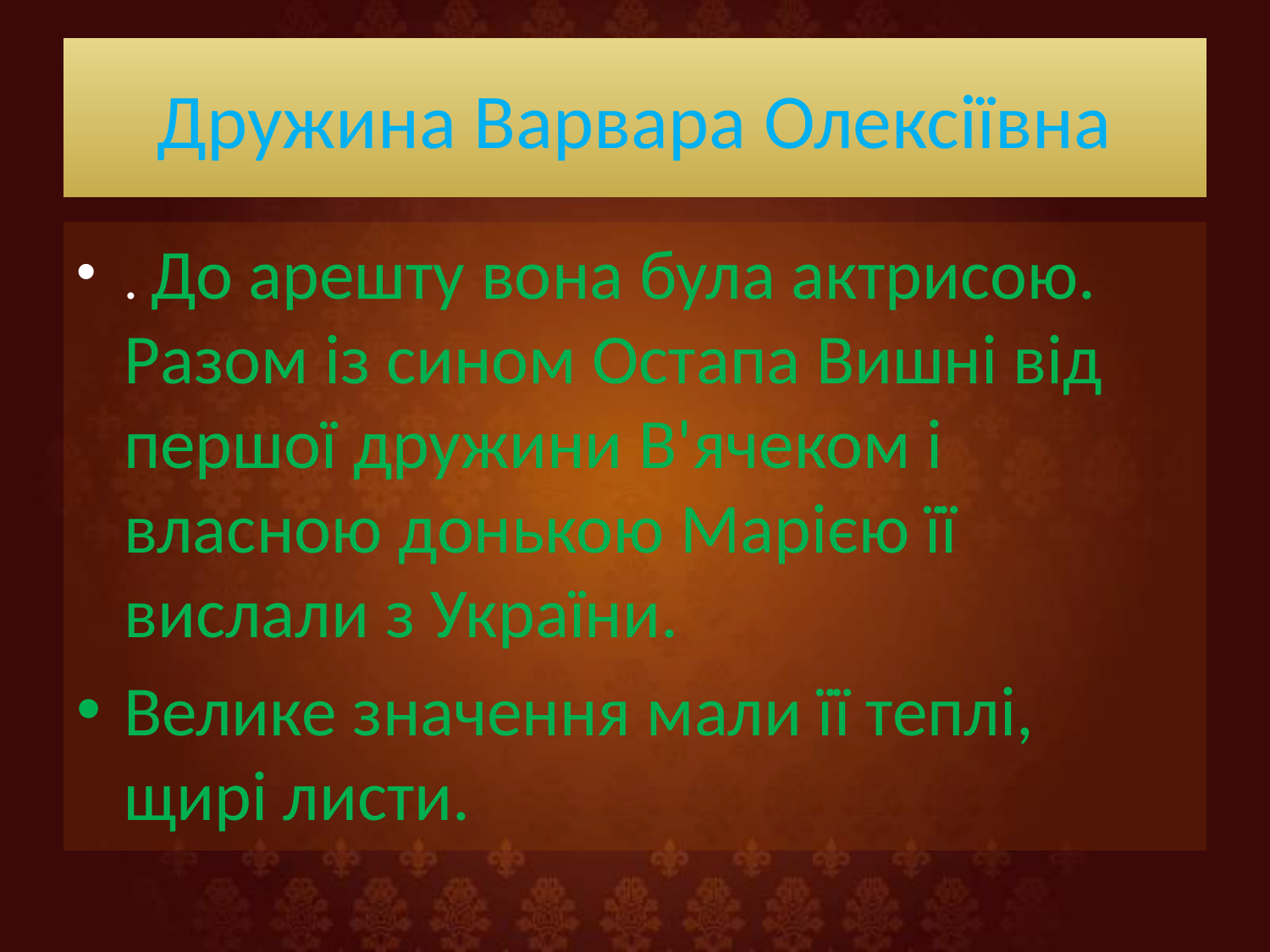

# Дружина Варвара Олексіївна
. До арешту вона була актрисою. Разом із сином Остапа Вишні від першої дружини В'ячеком і власною донькою Марією її вислали з України.
Велике значення мали її теплі, щирі листи.